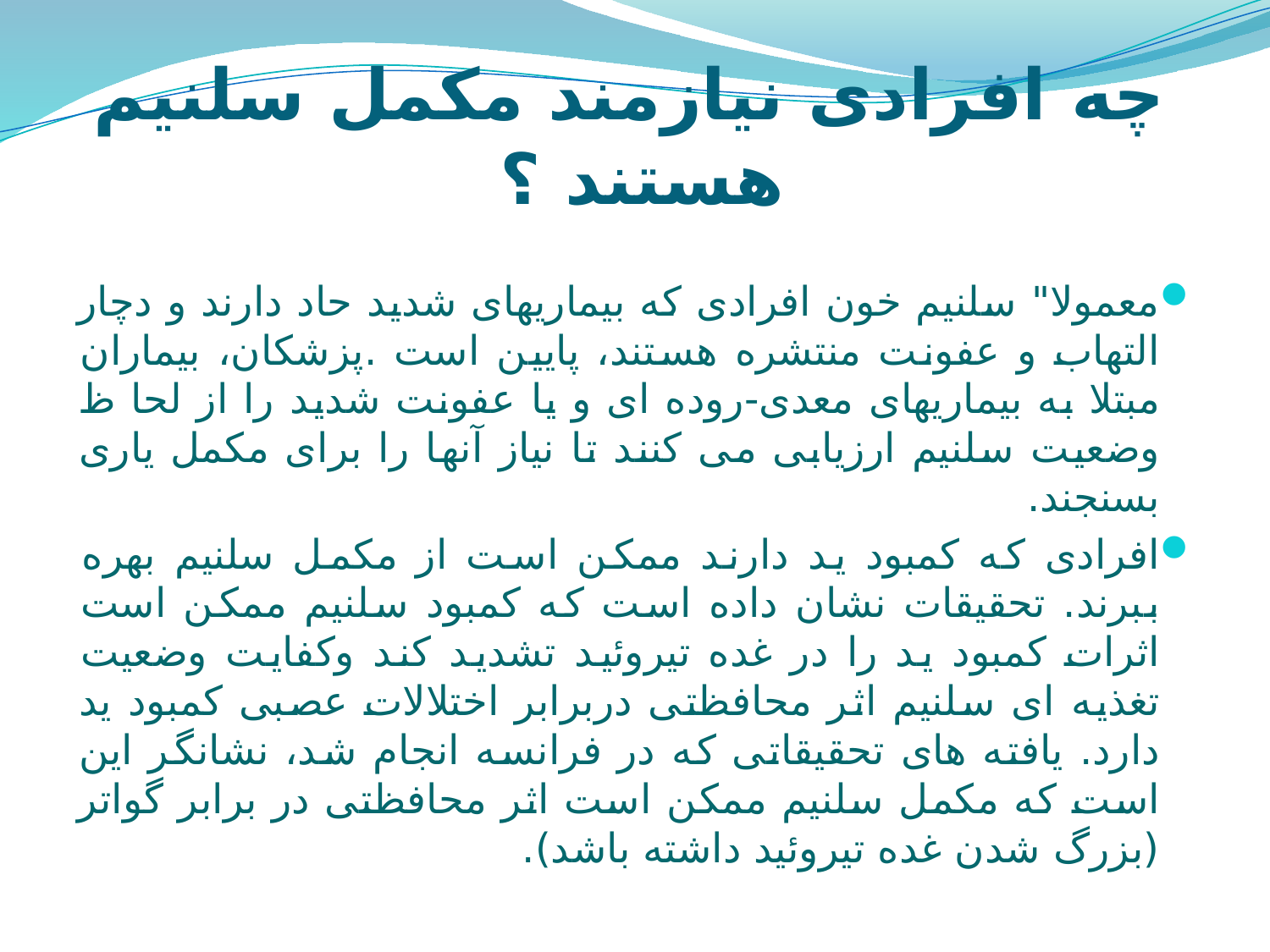

# چه افرادی نیازمند مکمل سلنیم هستند ؟
معمولا" سلنیم خون افرادی که بیماریهای شدید حاد دارند و دچار التهاب و عفونت منتشره هستند، پایین است .پزشکان، بیماران مبتلا به بیماریهای معدی-روده ای و یا عفونت شدید را از لحا ظ وضعیت سلنیم ارزیابی می کنند تا نیاز آنها را برای مکمل یاری بسنجند.
افرادی که کمبود ید دارند ممکن است از مکمل سلنیم بهره ببرند. تحقیقات نشان داده است که کمبود سلنیم ممکن است اثرات کمبود ید را در غده تیروئید تشدید کند وکفایت وضعیت تغذیه ای سلنیم اثر محافظتی دربرابر اختلالات عصبی کمبود ید دارد. یافته های تحقیقاتی که در فرانسه انجام شد، نشانگر این است که مکمل سلنیم ممکن است اثر محافظتی در برابر گواتر (بزرگ شدن غده تیروئید داشته باشد).